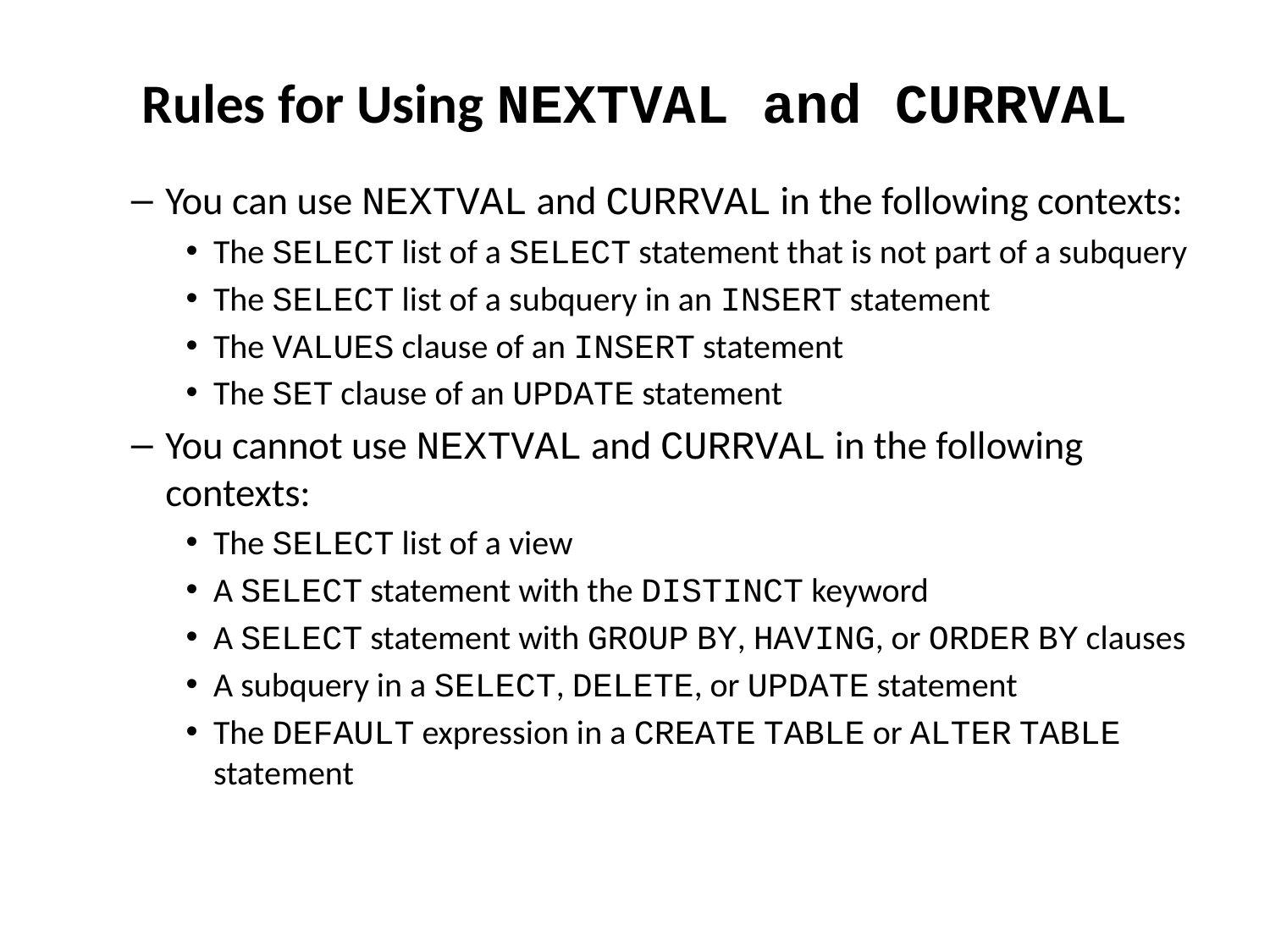

# Rules for Using NEXTVAL and CURRVAL
You can use NEXTVAL and CURRVAL in the following contexts:
The SELECT list of a SELECT statement that is not part of a subquery
The SELECT list of a subquery in an INSERT statement
The VALUES clause of an INSERT statement
The SET clause of an UPDATE statement
You cannot use NEXTVAL and CURRVAL in the following contexts:
The SELECT list of a view
A SELECT statement with the DISTINCT keyword
A SELECT statement with GROUP BY, HAVING, or ORDER BY clauses
A subquery in a SELECT, DELETE, or UPDATE statement
The DEFAULT expression in a CREATE TABLE or ALTER TABLE statement